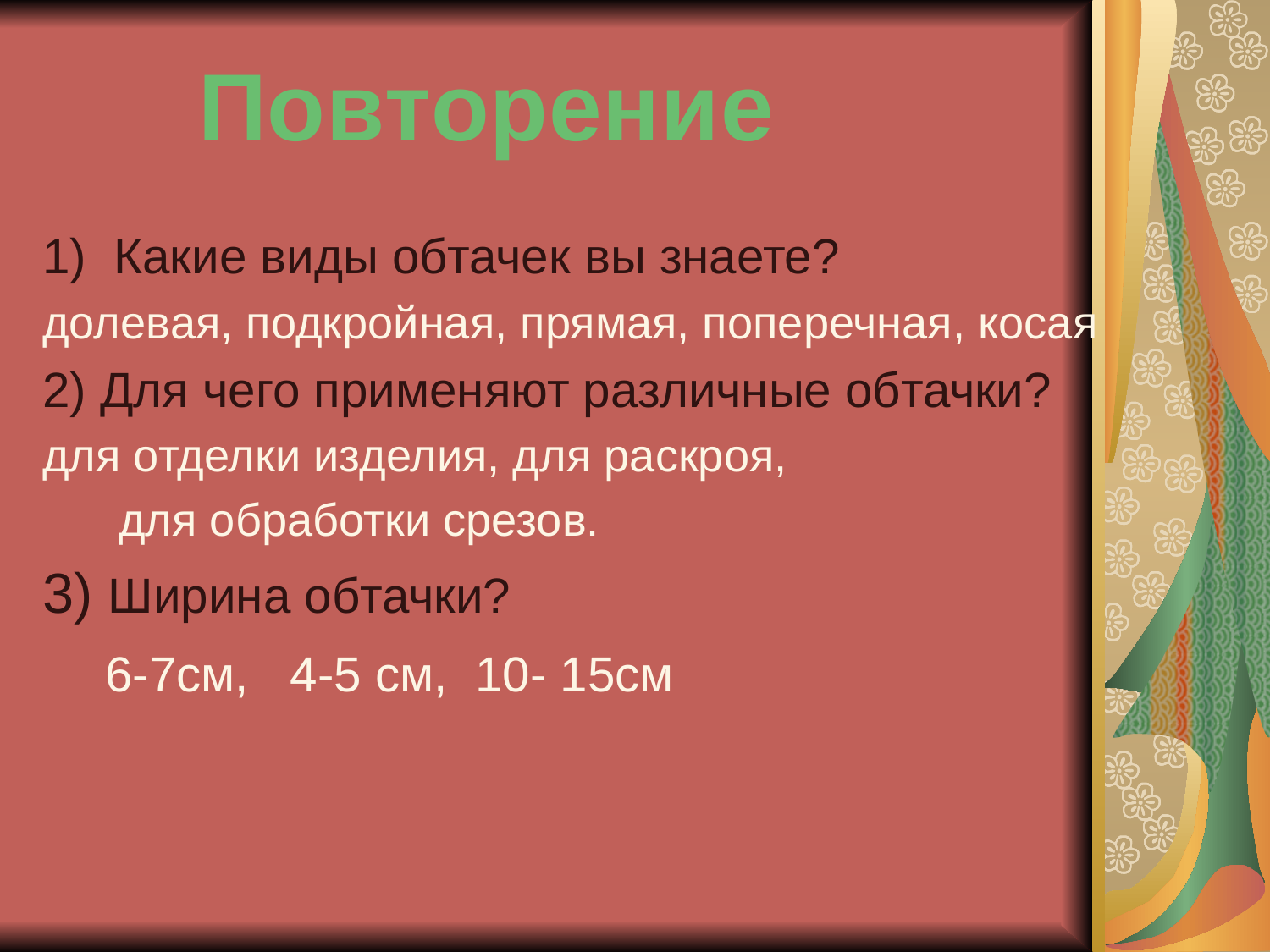

Повторение
Какие виды обтачек вы знаете?
долевая, подкройная, прямая, поперечная, косая
2) Для чего применяют различные обтачки?
для отделки изделия, для раскроя,
      для обработки срезов.
3) Ширина обтачки?
    6-7см,   4-5 см,  10- 15см